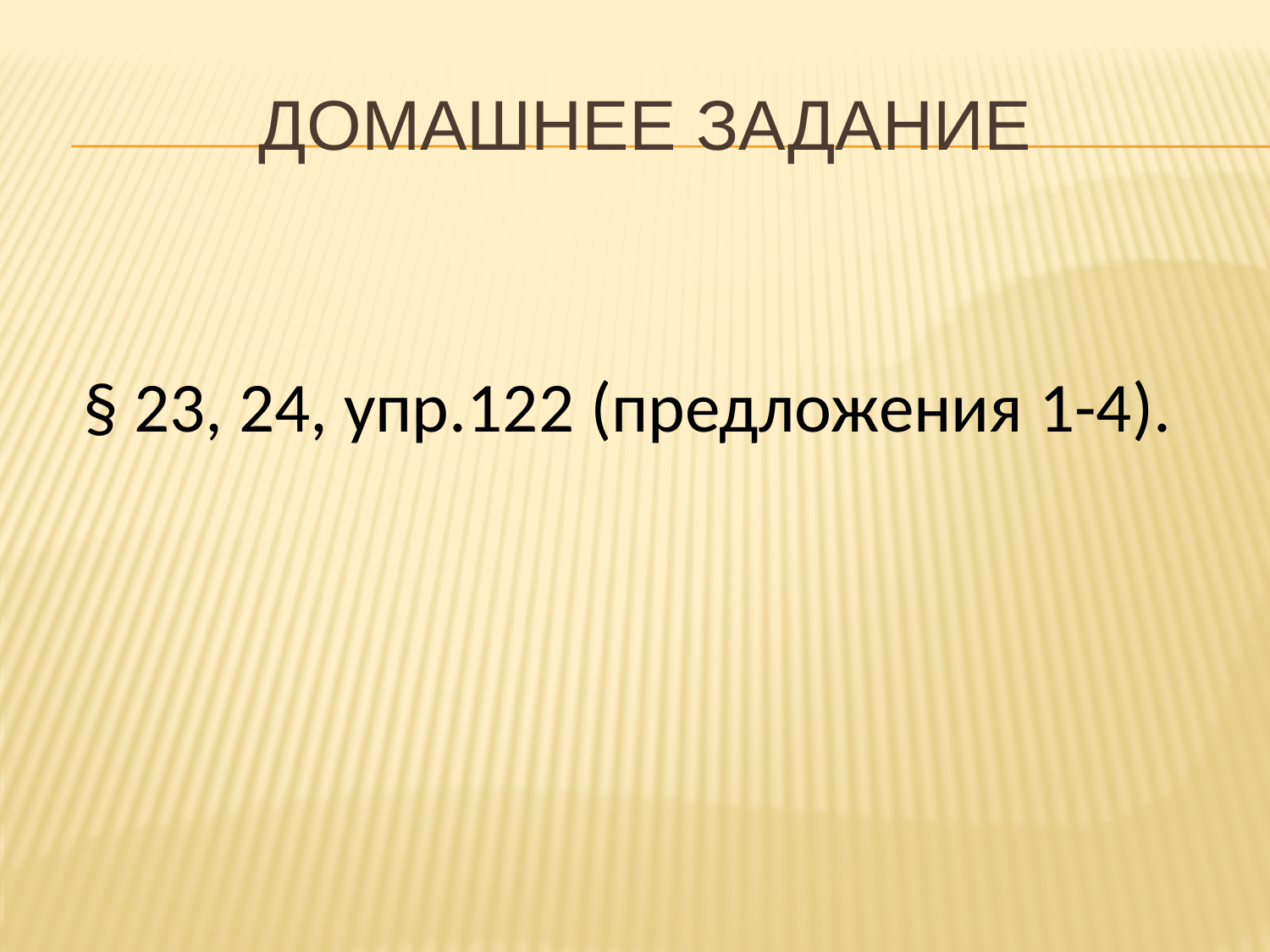

# Домашнее задание
§ 23, 24, упр.122 (предложения 1-4).